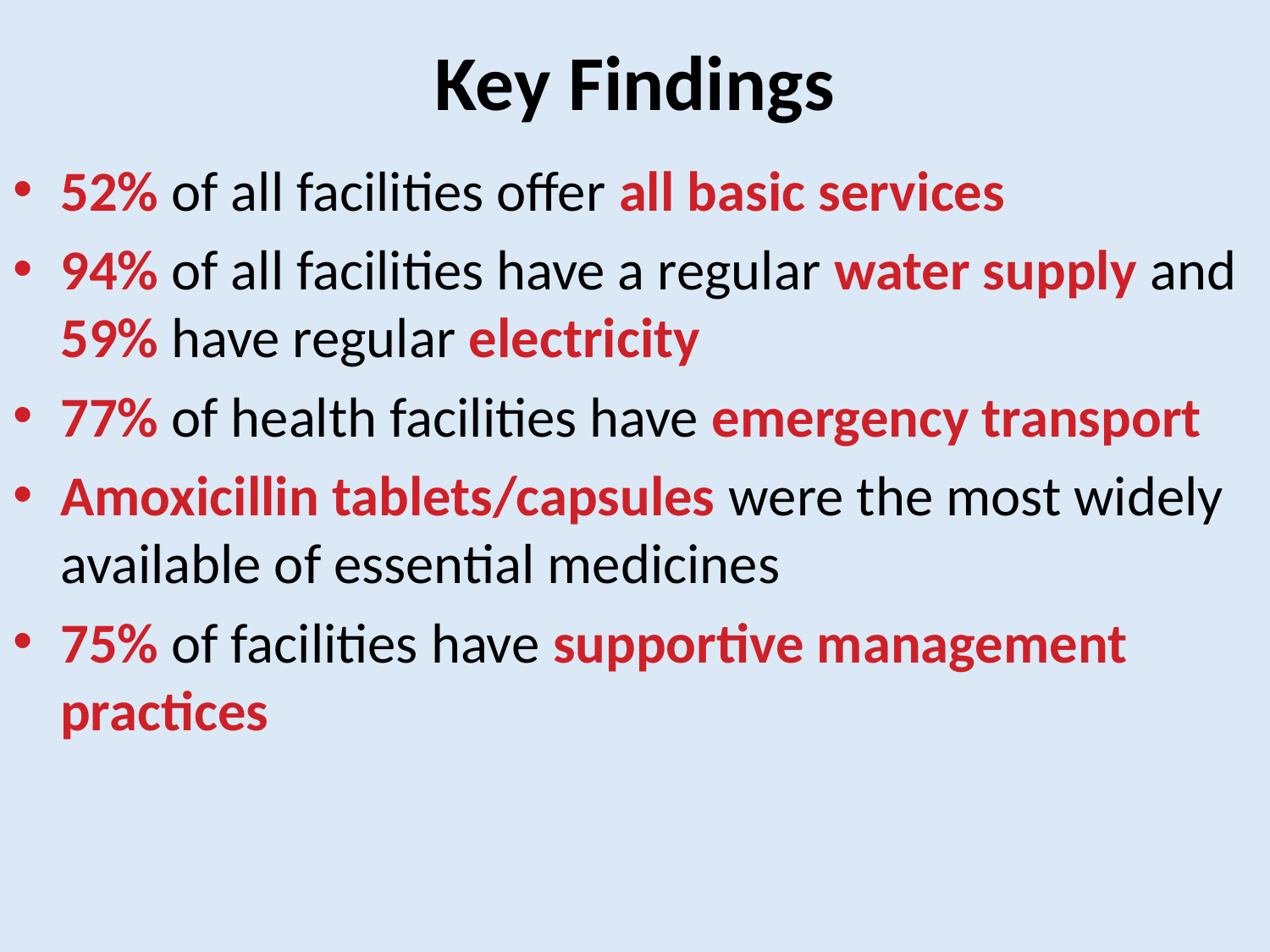

# Key Findings
52% of all facilities offer all basic services
94% of all facilities have a regular water supply and 59% have regular electricity
77% of health facilities have emergency transport
Amoxicillin tablets/capsules were the most widely available of essential medicines
75% of facilities have supportive management practices